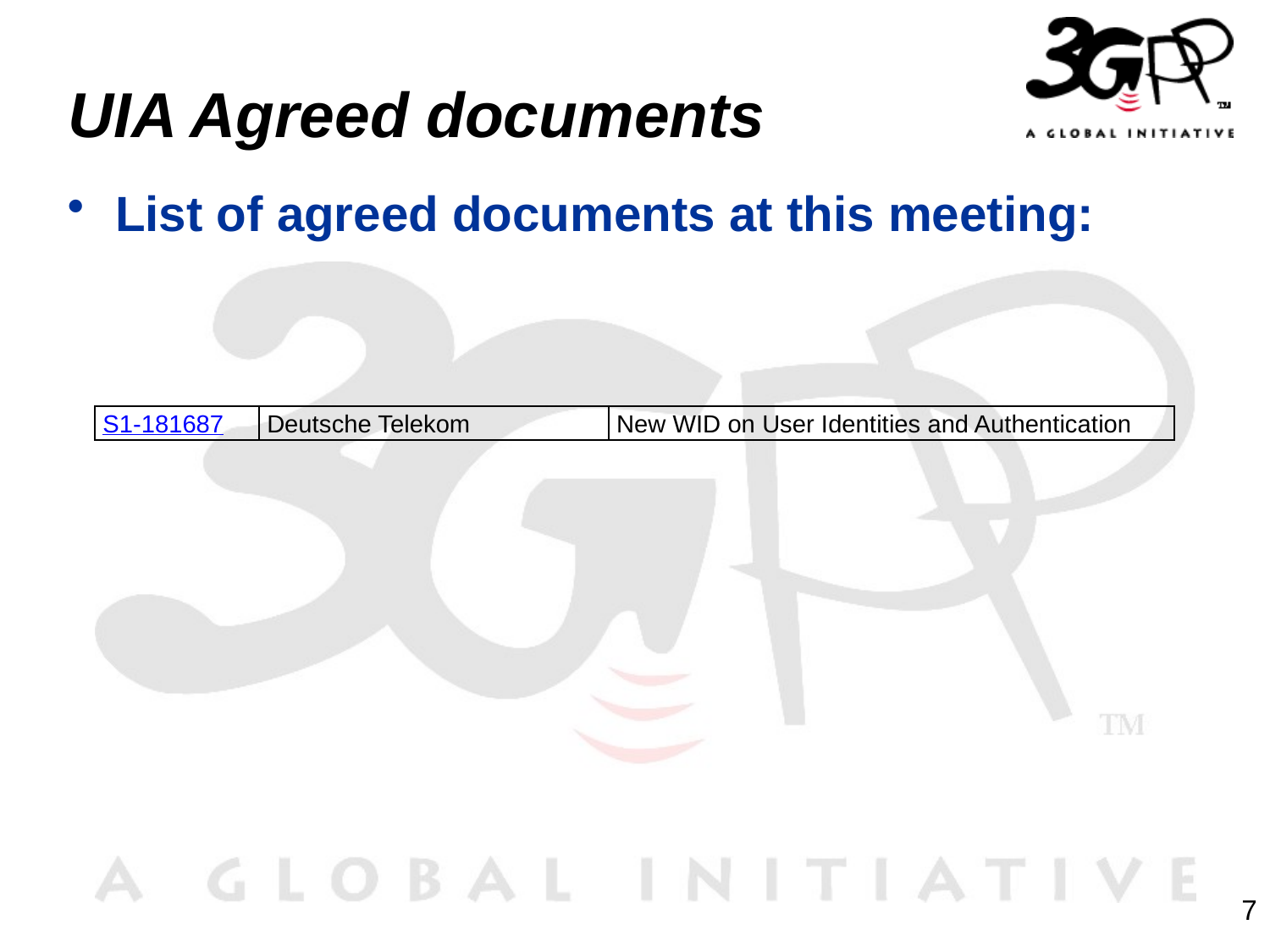

# UIA Agreed documents
List of agreed documents at this meeting:

| S1-181687 | Deutsche Telekom | New WID on User Identities and Authentication |
| --- | --- | --- |
7